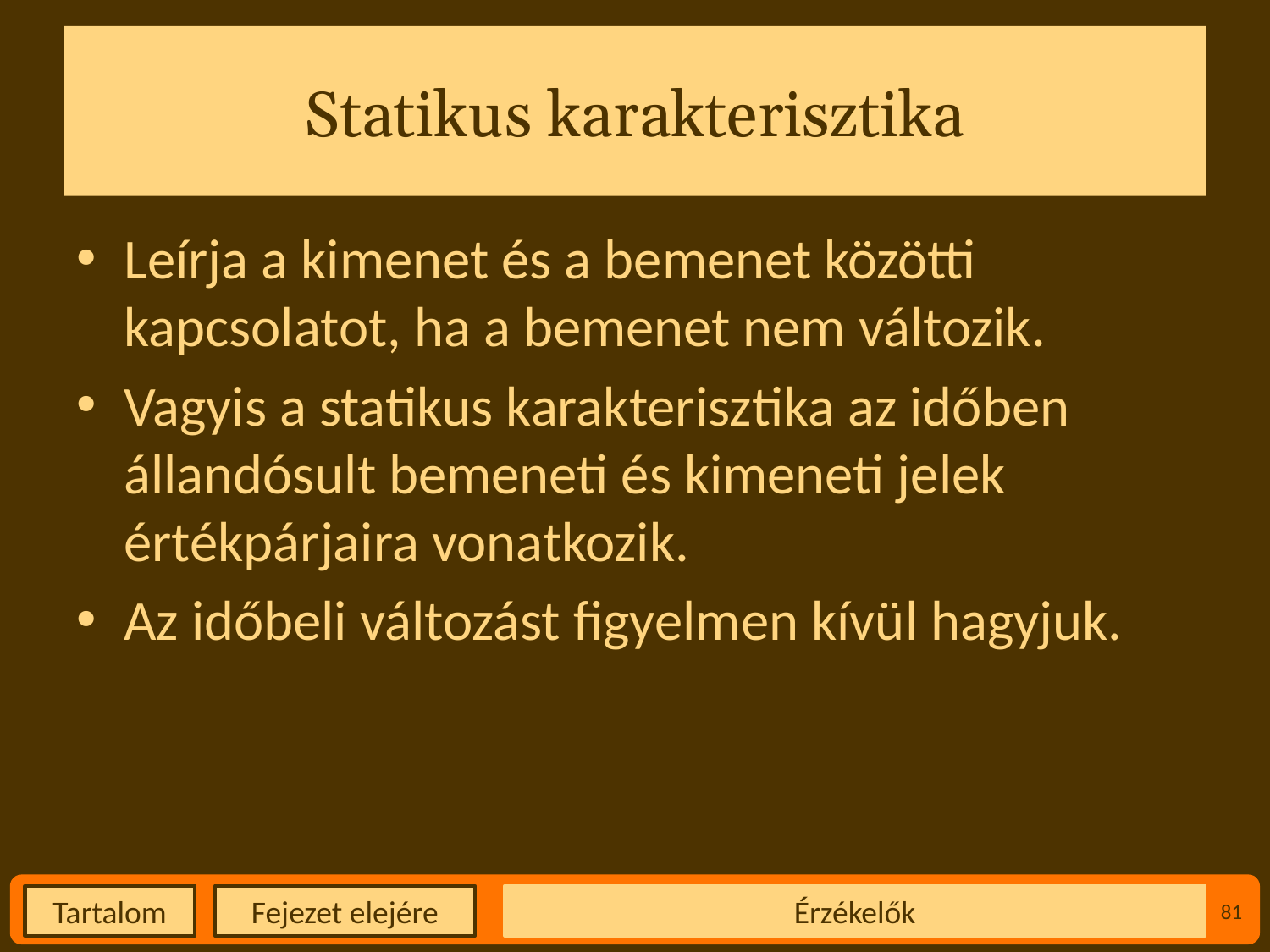

# Statikus karakterisztika
Leírja a kimenet és a bemenet közötti kapcsolatot, ha a bemenet nem változik.
Vagyis a statikus karakterisztika az időben állandósult bemeneti és kimeneti jelek értékpárjaira vonatkozik.
Az időbeli változást figyelmen kívül hagyjuk.
Érzékelők
81
Fejezet elejére